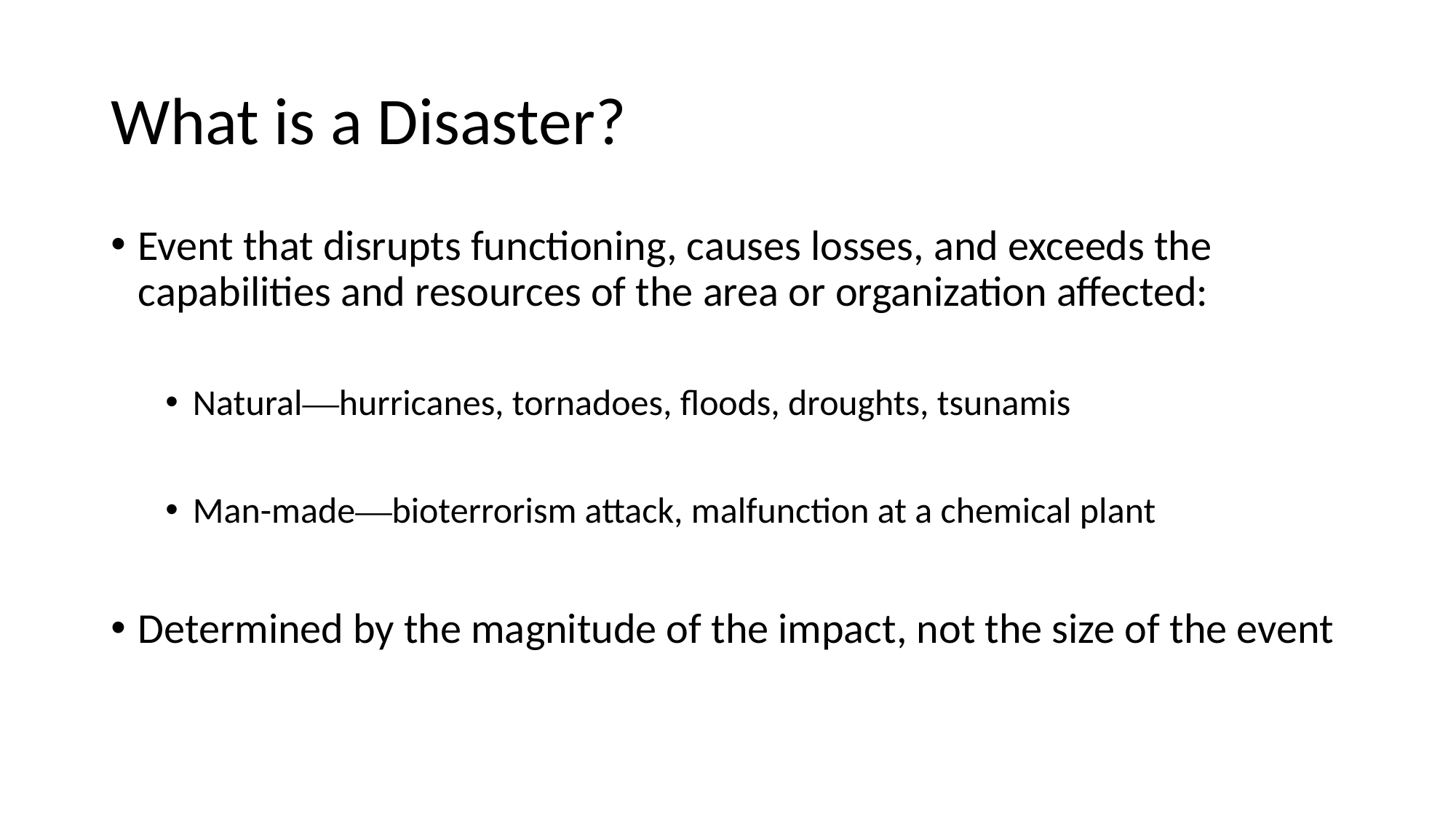

# What is a Disaster?
Event that disrupts functioning, causes losses, and exceeds the capabilities and resources of the area or organization affected:

Natural—hurricanes, tornadoes, floods, droughts, tsunamis

Man-made—bioterrorism attack, malfunction at a chemical plant

Determined by the magnitude of the impact, not the size of the event